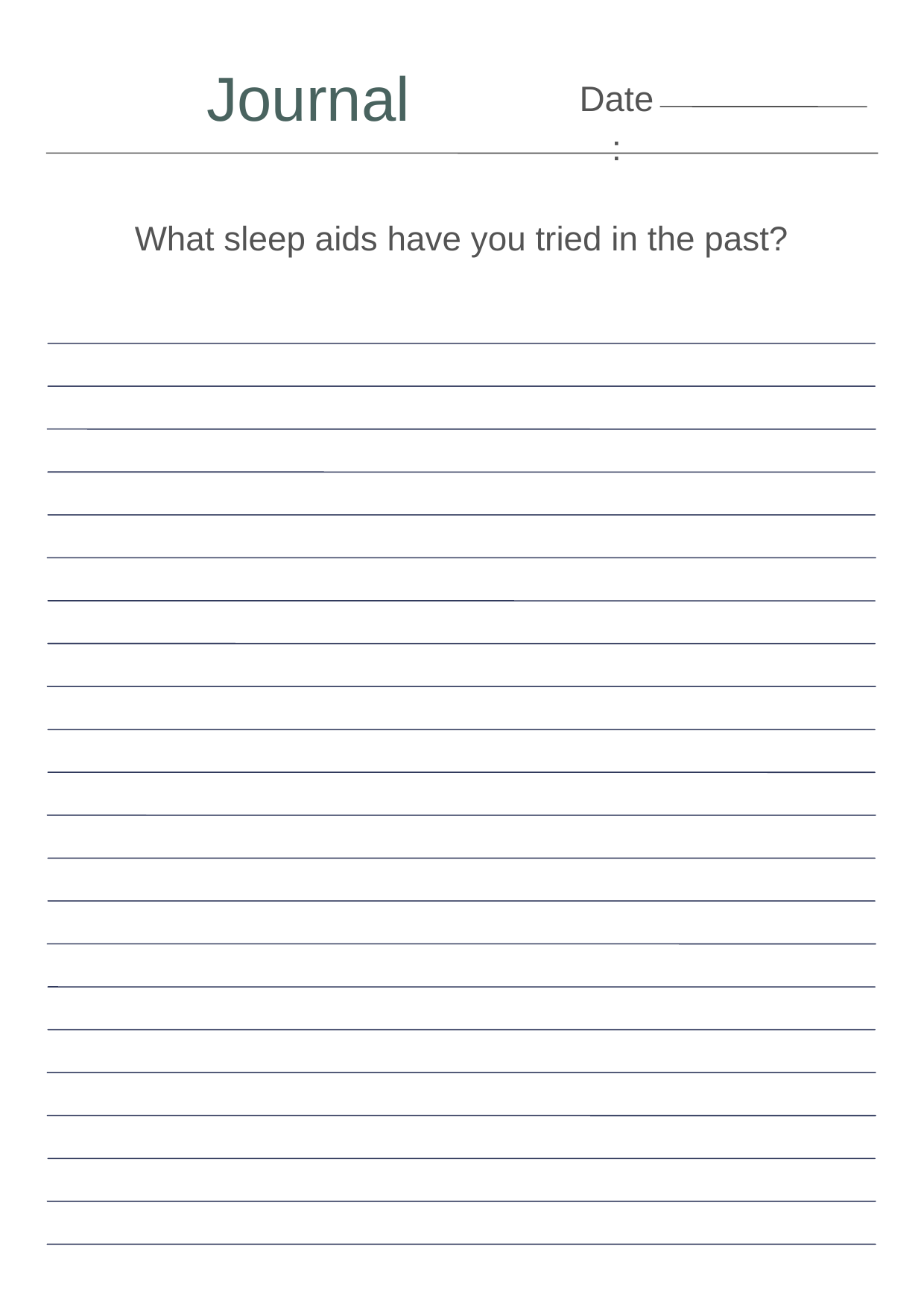

Journal
Date:

What sleep aids have you tried in the past?